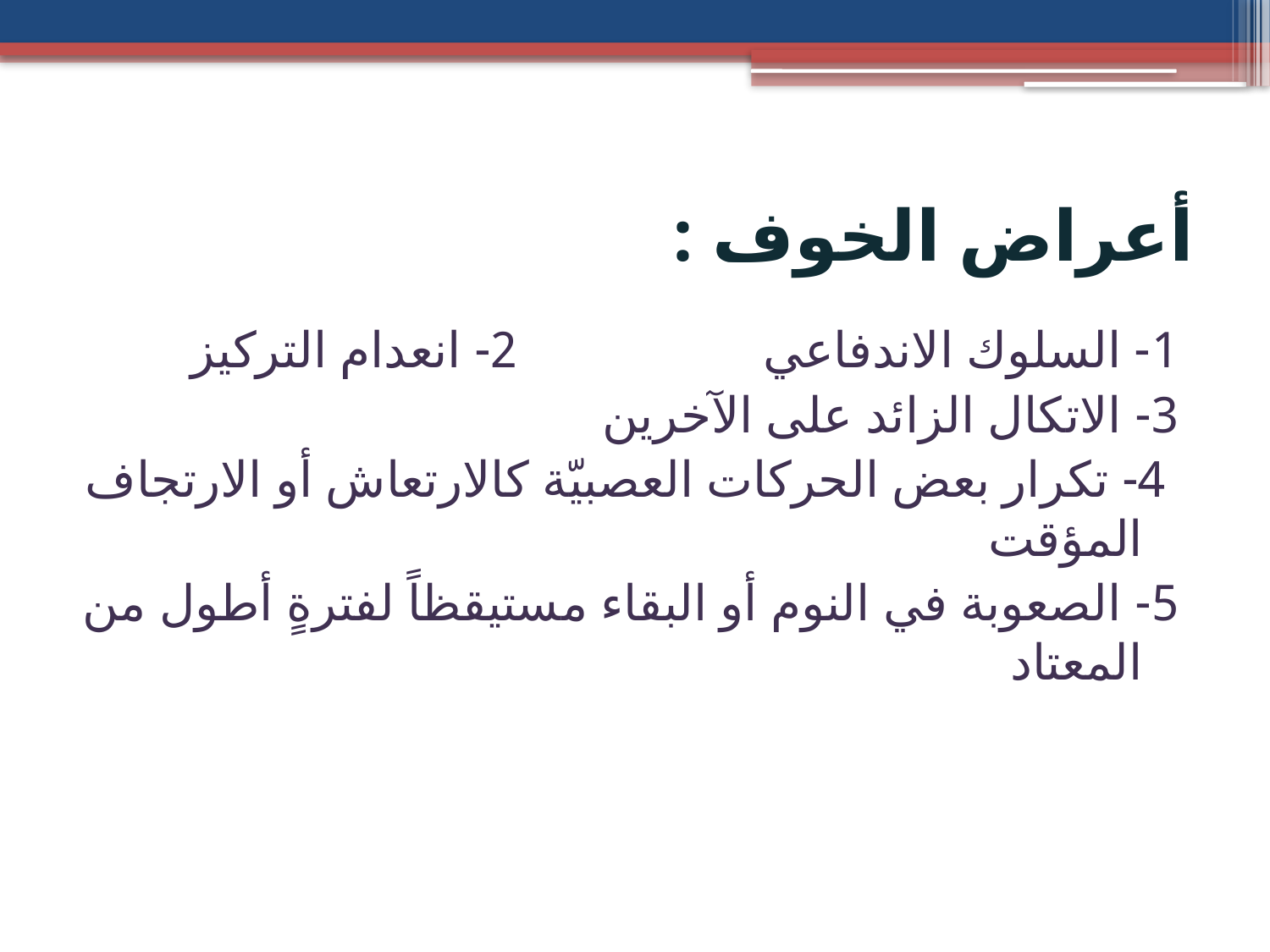

# أعراض الخوف :
1- السلوك الاندفاعي                   2- انعدام التركيز
3- الاتكال الزائد على الآخرين
 4- تكرار بعض الحركات العصبيّة كالارتعاش أو الارتجاف المؤقت
5- الصعوبة في النوم أو البقاء مستيقظاً لفترةٍ أطول من المعتاد